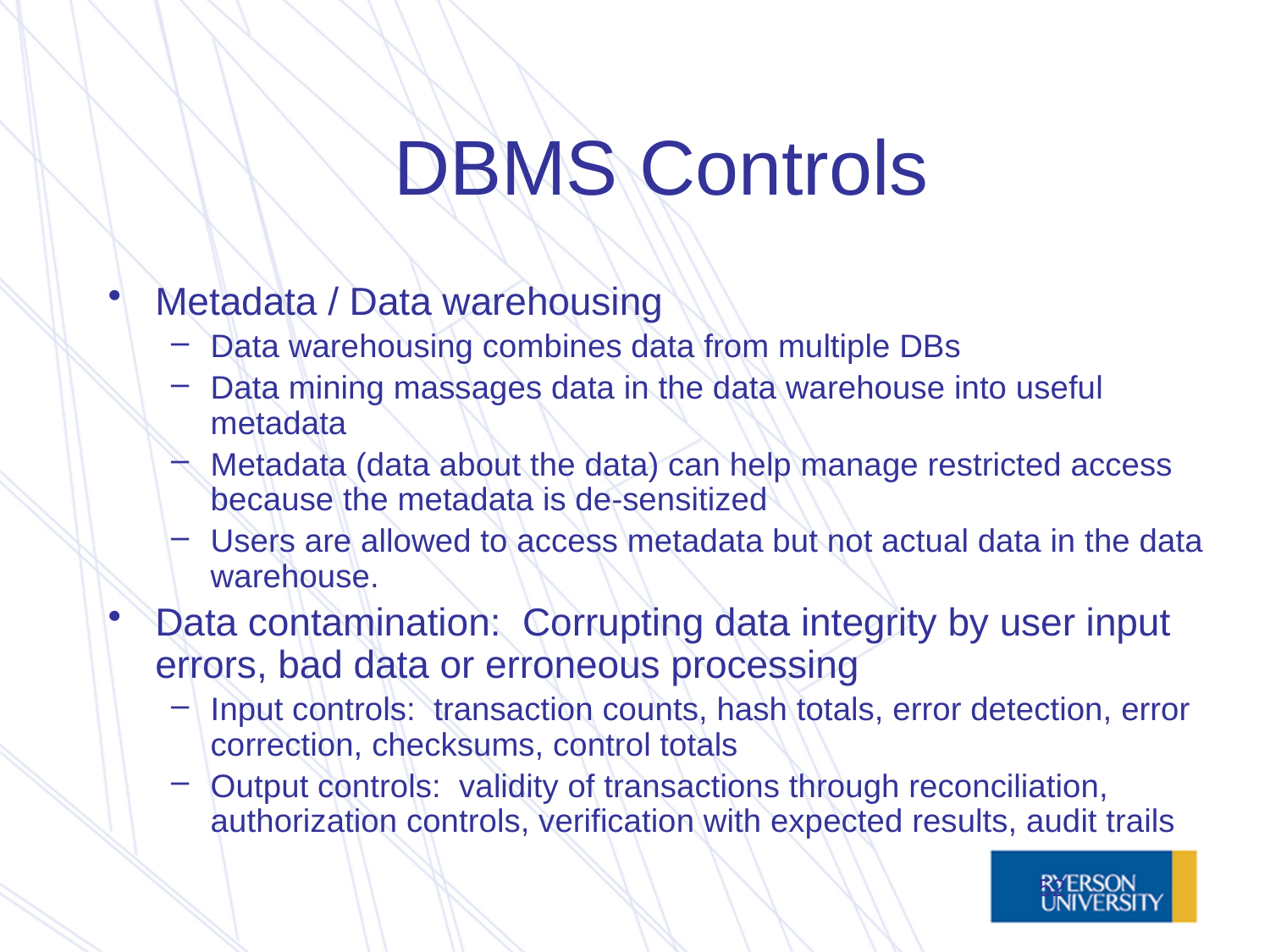

# DBMS Controls
Metadata / Data warehousing
Data warehousing combines data from multiple DBs
Data mining massages data in the data warehouse into useful metadata
Metadata (data about the data) can help manage restricted access because the metadata is de-sensitized
Users are allowed to access metadata but not actual data in the data warehouse.
Data contamination:  Corrupting data integrity by user input errors, bad data or erroneous processing
Input controls:  transaction counts, hash totals, error detection, error correction, checksums, control totals
Output controls:  validity of transactions through reconciliation, authorization controls, verification with expected results, audit trails

52